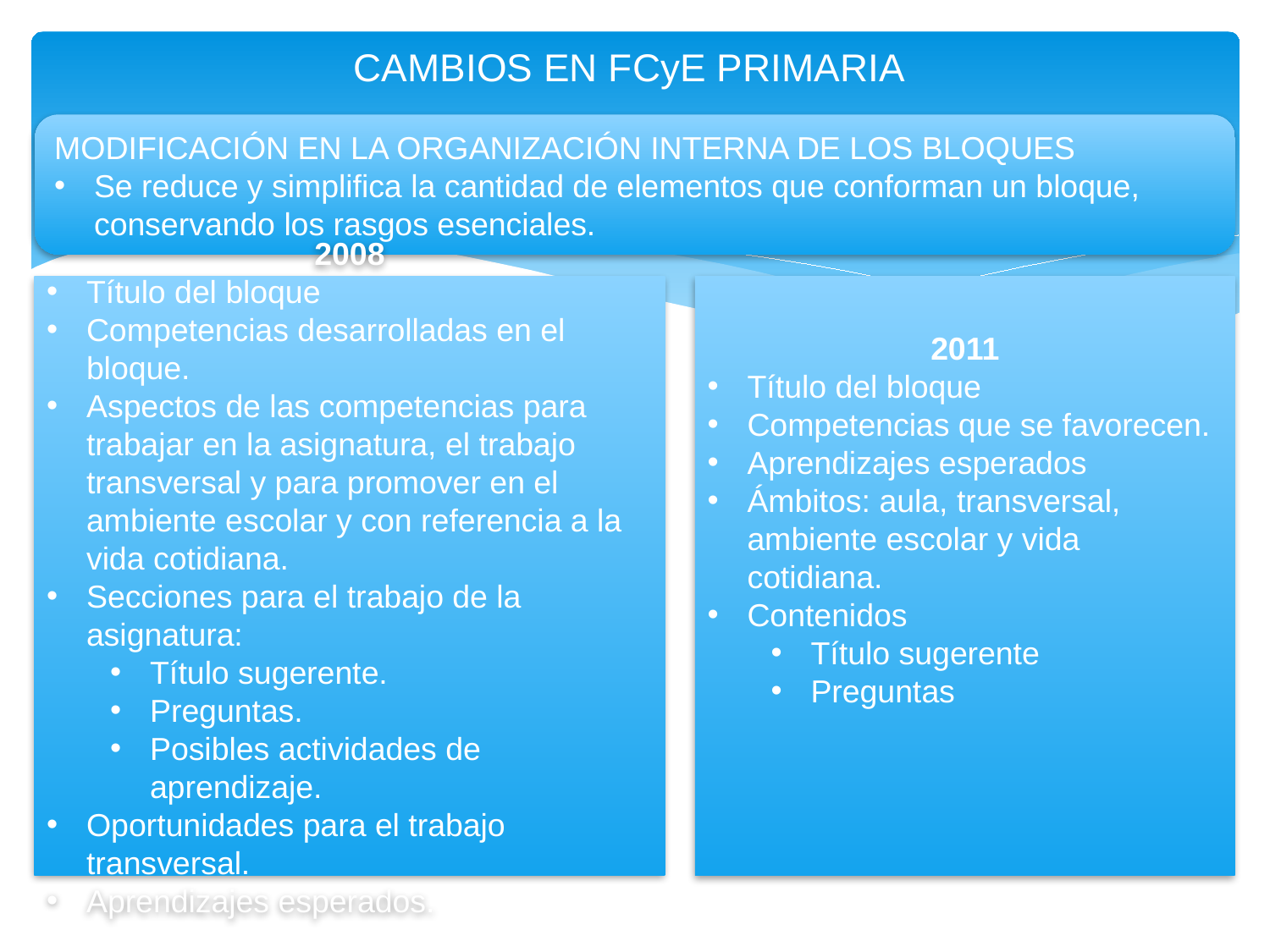

# CAMBIOS EN FCyE PRIMARIA
MODIFICACIÓN EN LA ORGANIZACIÓN INTERNA DE LOS BLOQUES
Se reduce y simplifica la cantidad de elementos que conforman un bloque, conservando los rasgos esenciales.
2008
Título del bloque
Competencias desarrolladas en el bloque.
Aspectos de las competencias para trabajar en la asignatura, el trabajo transversal y para promover en el ambiente escolar y con referencia a la vida cotidiana.
Secciones para el trabajo de la asignatura:
Título sugerente.
Preguntas.
Posibles actividades de aprendizaje.
Oportunidades para el trabajo transversal.
Aprendizajes esperados.
2011
Título del bloque
Competencias que se favorecen.
Aprendizajes esperados
Ámbitos: aula, transversal, ambiente escolar y vida cotidiana.
Contenidos
Título sugerente
Preguntas